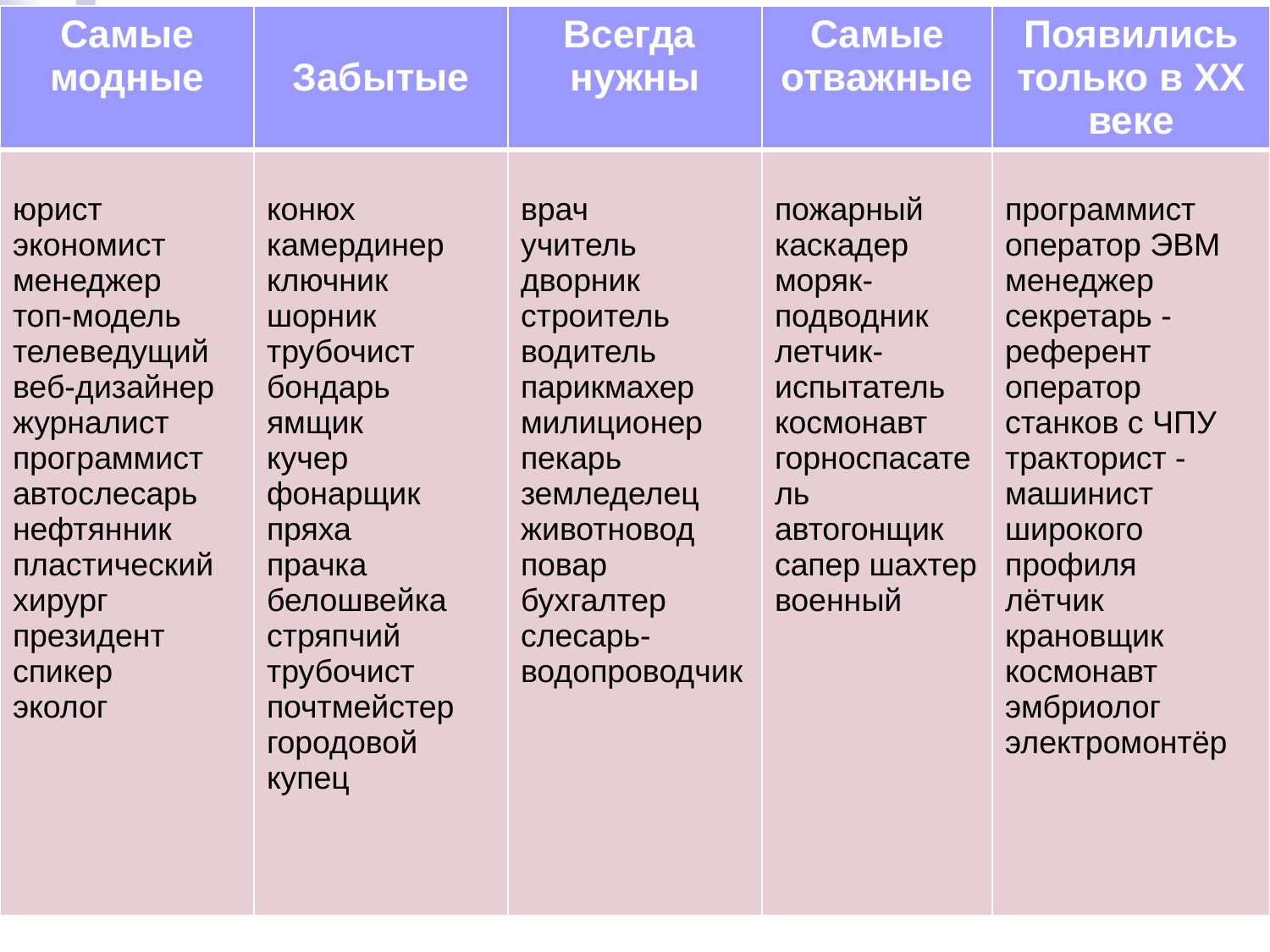

| Самые модные | Забытые | Всегда нужны | Самые отважные | Появились только в XX веке |
| --- | --- | --- | --- | --- |
| юрист экономист менеджер топ-модель телеведущий веб-дизайнер журналист программист автослесарь нефтянник пластический хирург президент спикер эколог | конюх камердинер ключник шорник трубочист бондарь ямщик кучер фонарщик пряха прачка белошвейка стряпчий трубочист почтмейстер городовой купец | врач учитель дворник строитель водитель парикмахер милиционер пекарь земледелец животновод повар бухгалтер слесарь-водопроводчик | пожарный каскадер моряк-подводник летчик-испытатель космонавт горноспасатель автогонщик сапер шахтер военный | программист оператор ЭВМ менеджер секретарь - референт оператор станков с ЧПУ тракторист - машинист широкого профиля лётчик крановщик космонавт эмбриолог электромонтёр |